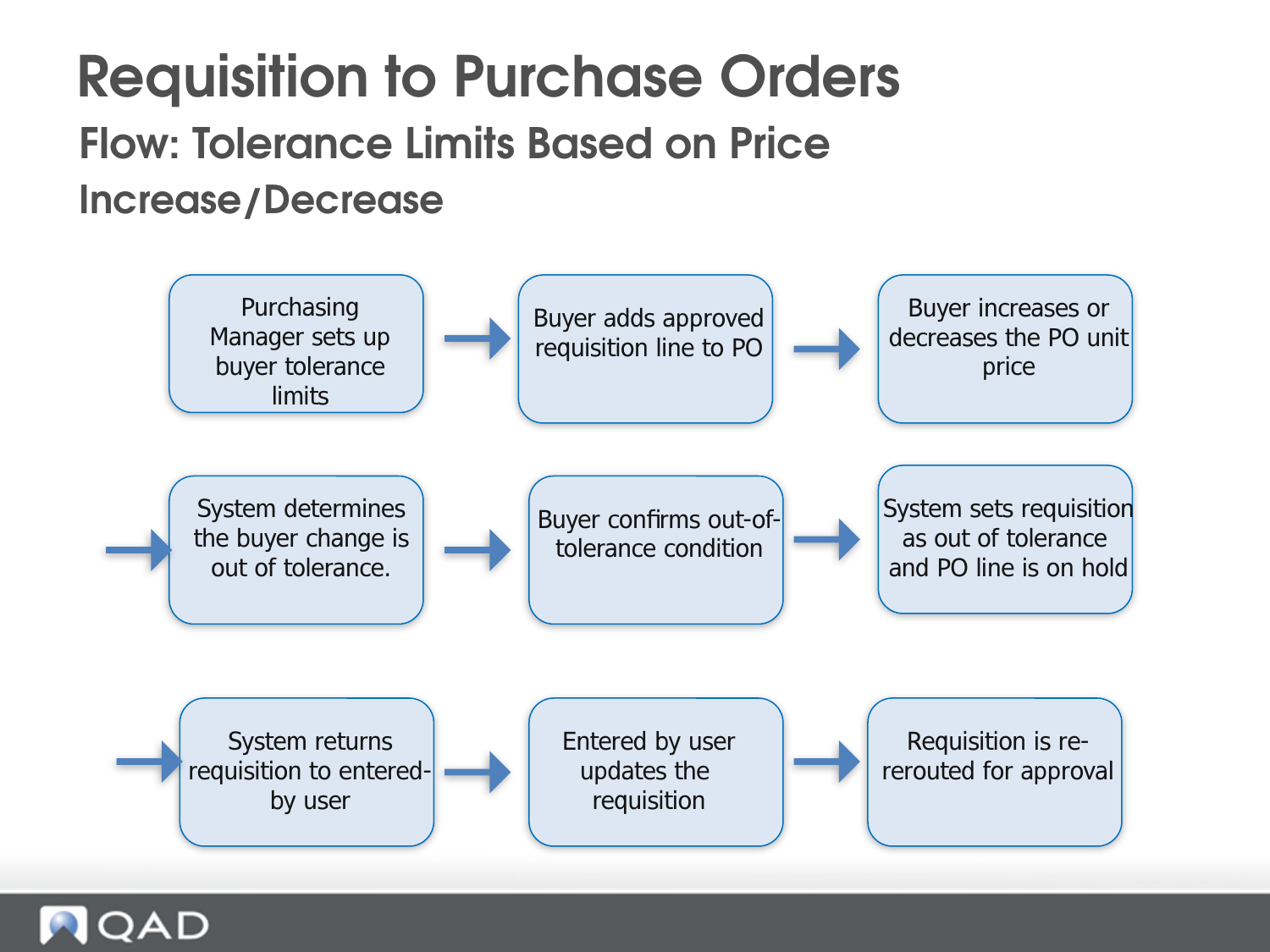

# Requisition to Purchase Orders
Flow: Tolerance Limits Based on Price
Increase/Decrease

Purchasing Manager sets up buyer tolerance limits

Buyer increases or decreases the PO unit price
Buyer adds approved requisition line to PO

System sets requisition as out of tolerance
and PO line is on hold

System determines the buyer change is out of tolerance.

Buyer confirms out-of-tolerance condition

System returns requisition to entered-by user

Requisition is re-rerouted for approval
Entered by user updates the
requisition